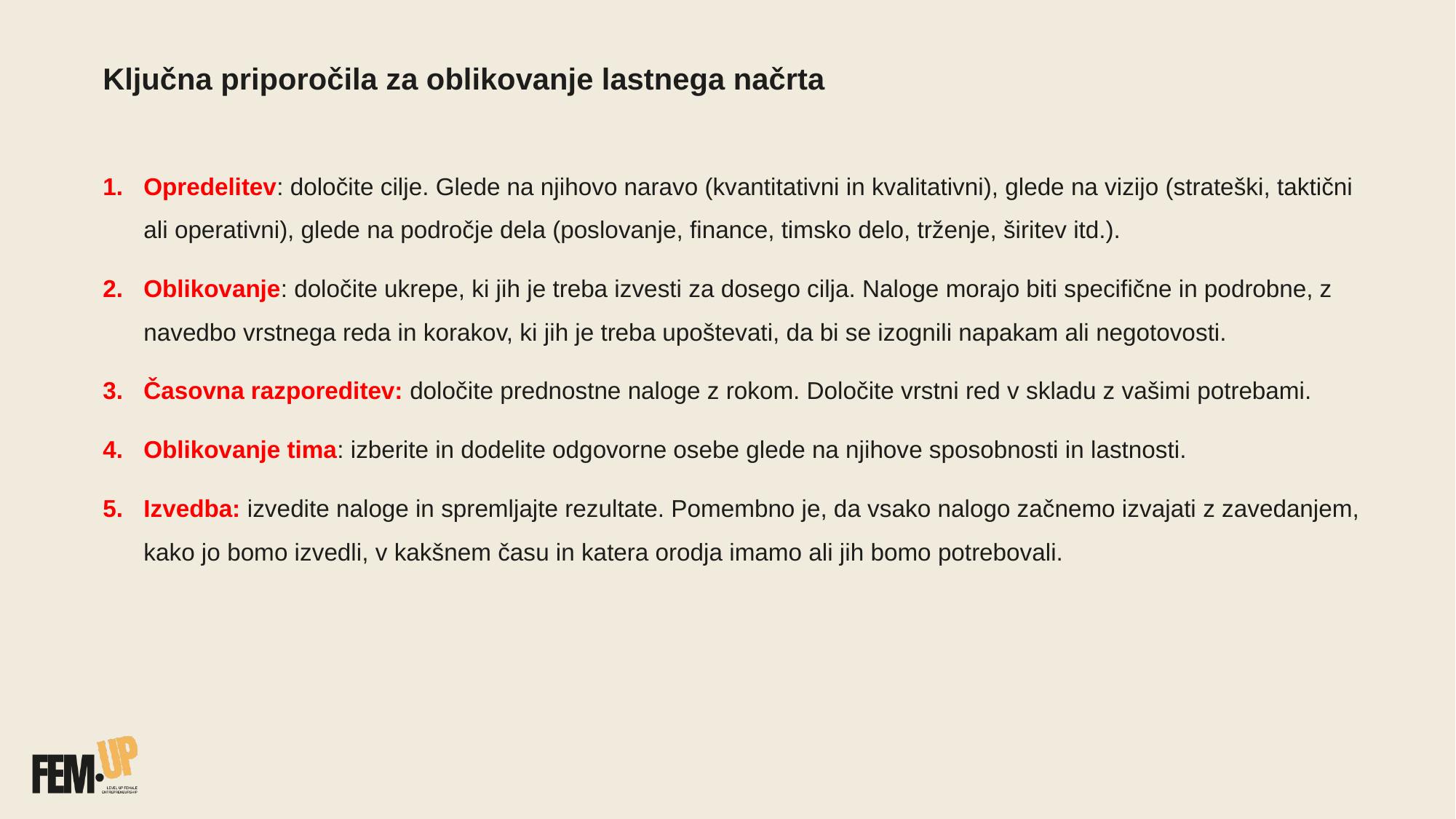

Ključna priporočila za oblikovanje lastnega načrta

Opredelitev: določite cilje. Glede na njihovo naravo (kvantitativni in kvalitativni), glede na vizijo (strateški, taktični ali operativni), glede na področje dela (poslovanje, finance, timsko delo, trženje, širitev itd.).
Oblikovanje: določite ukrepe, ki jih je treba izvesti za dosego cilja. Naloge morajo biti specifične in podrobne, z navedbo vrstnega reda in korakov, ki jih je treba upoštevati, da bi se izognili napakam ali negotovosti.
Časovna razporeditev: določite prednostne naloge z rokom. Določite vrstni red v skladu z vašimi potrebami.
Oblikovanje tima: izberite in dodelite odgovorne osebe glede na njihove sposobnosti in lastnosti.
Izvedba: izvedite naloge in spremljajte rezultate. Pomembno je, da vsako nalogo začnemo izvajati z zavedanjem, kako jo bomo izvedli, v kakšnem času in katera orodja imamo ali jih bomo potrebovali.